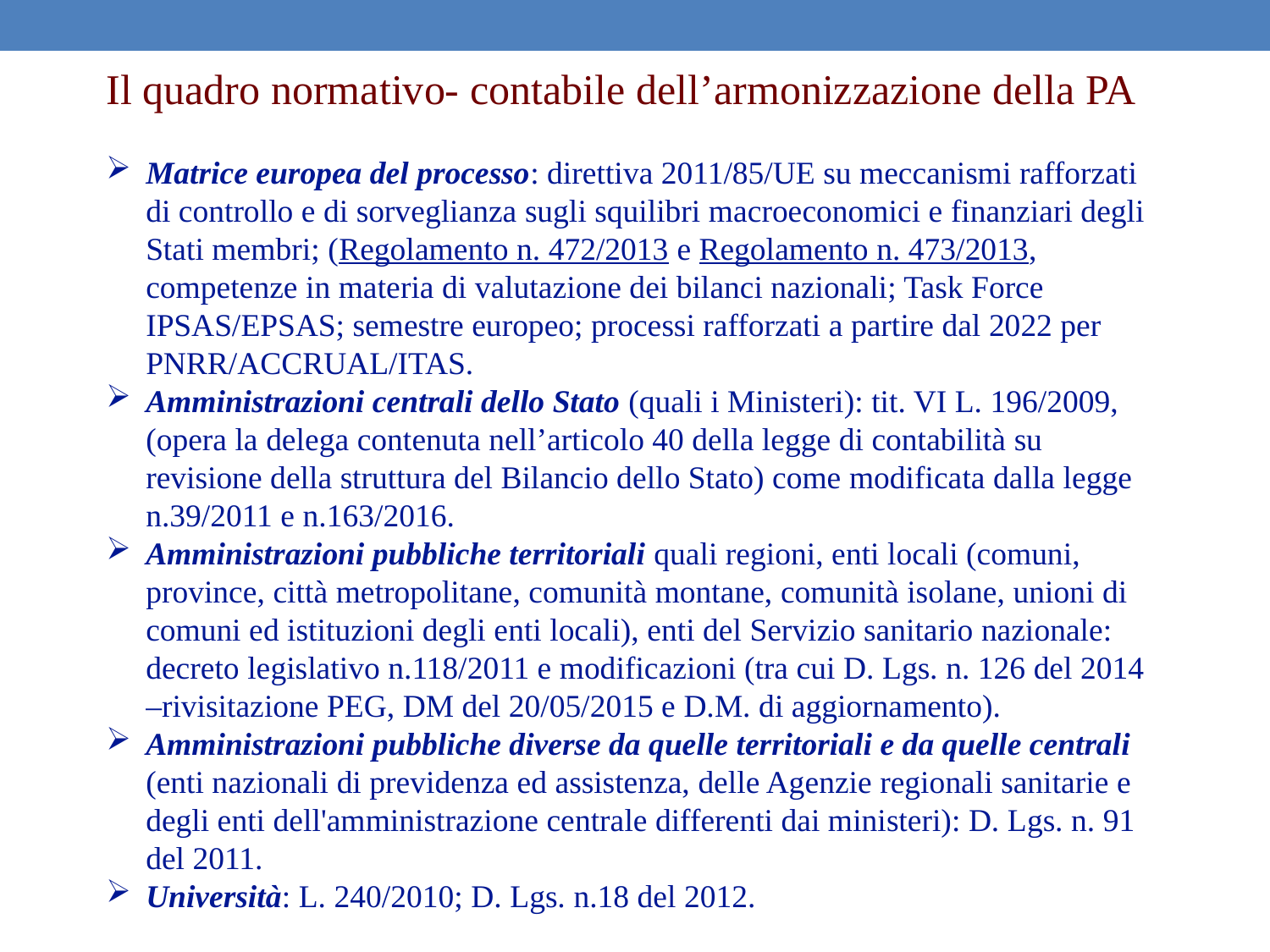

Il quadro normativo- contabile dell’armonizzazione della PA
Matrice europea del processo: direttiva 2011/85/UE su meccanismi rafforzati di controllo e di sorveglianza sugli squilibri macroeconomici e finanziari degli Stati membri; (Regolamento n. 472/2013 e Regolamento n. 473/2013, competenze in materia di valutazione dei bilanci nazionali; Task Force IPSAS/EPSAS; semestre europeo; processi rafforzati a partire dal 2022 per  PNRR/ACCRUAL/ITAS.
Amministrazioni centrali dello Stato (quali i Ministeri): tit. VI L. 196/2009, (opera la delega contenuta nell’articolo 40 della legge di contabilità su revisione della struttura del Bilancio dello Stato) come modificata dalla legge n.39/2011 e n.163/2016.
Amministrazioni pubbliche territoriali quali regioni, enti locali (comuni, province, città metropolitane, comunità montane, comunità isolane, unioni di comuni ed istituzioni degli enti locali), enti del Servizio sanitario nazionale: decreto legislativo n.118/2011 e modificazioni (tra cui D. Lgs. n. 126 del 2014 –rivisitazione PEG, DM del 20/05/2015 e D.M. di aggiornamento).
Amministrazioni pubbliche diverse da quelle territoriali e da quelle centrali (enti nazionali di previdenza ed assistenza, delle Agenzie regionali sanitarie e degli enti dell'amministrazione centrale differenti dai ministeri): D. Lgs. n. 91 del 2011.
Università: L. 240/2010; D. Lgs. n.18 del 2012.